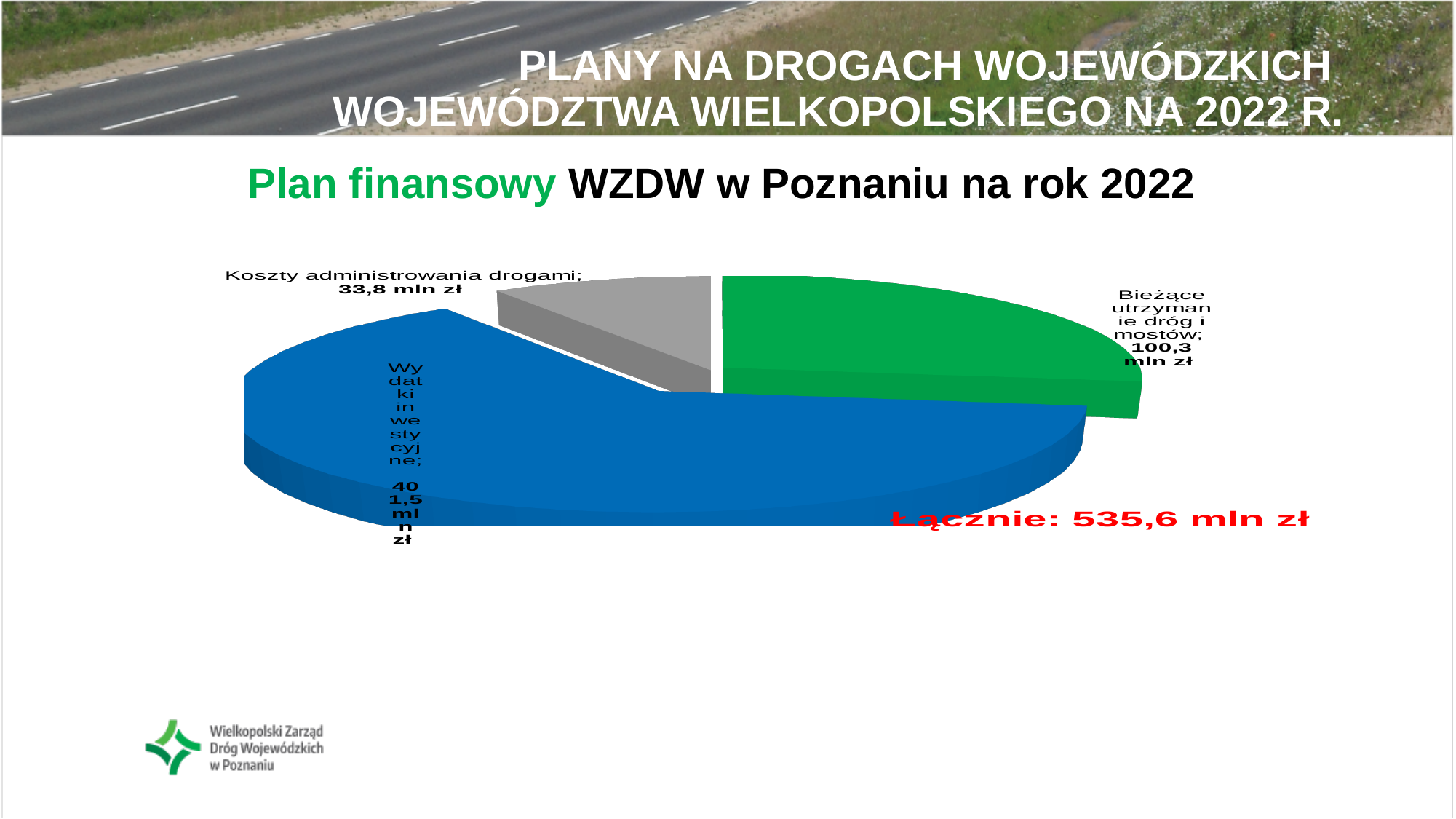

# Plany na drogach wojewódzkich Województwa Wielkopolskiego na 2022 r.
Plan finansowy WZDW w Poznaniu na rok 2022

[unsupported chart]